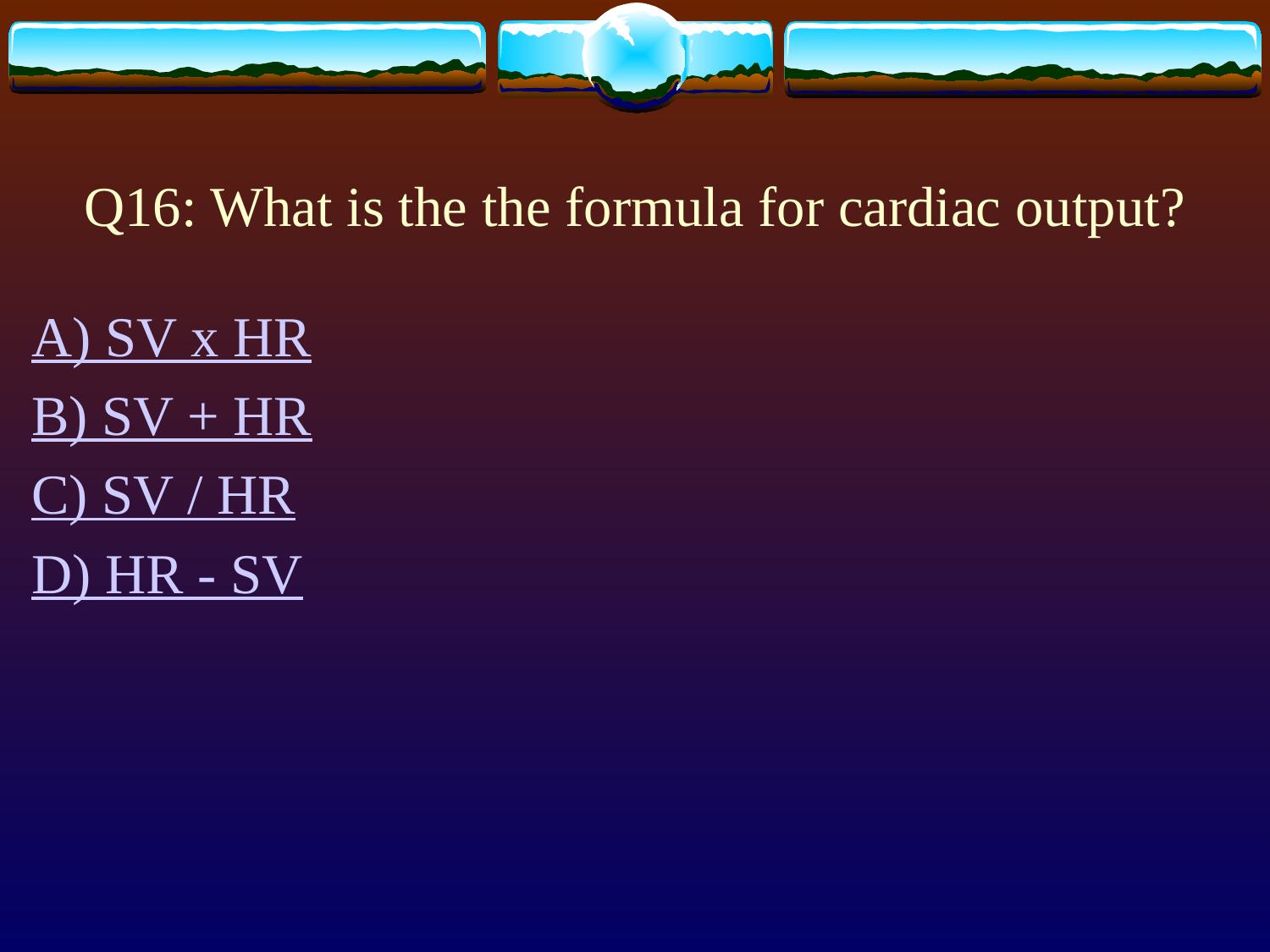

# Q16: What is the the formula for cardiac output?
A) SV x HR
B) SV + HR
C) SV / HR
D) HR - SV